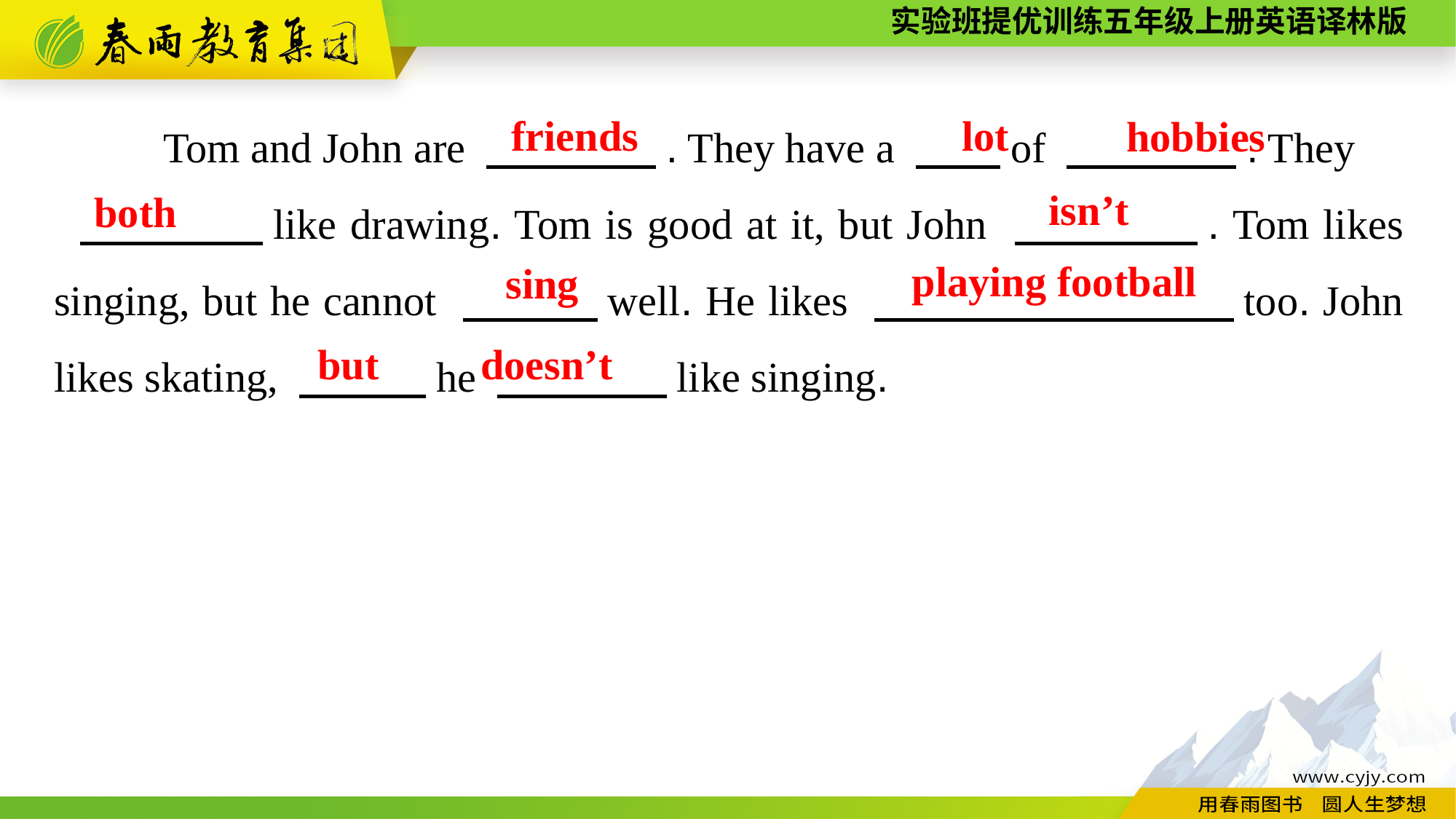

Tom and John are 　　　　. They have a 　　of 　　　　. They
 　　　　like drawing. Tom is good at it, but John 　　　　. Tom likes singing, but he cannot 　　　well. He likes 　　　　　　　　too. John likes skating, 　　　he 　　　　like singing.
friends
lot
hobbies
isn’t
both
playing football
sing
doesn’t
but